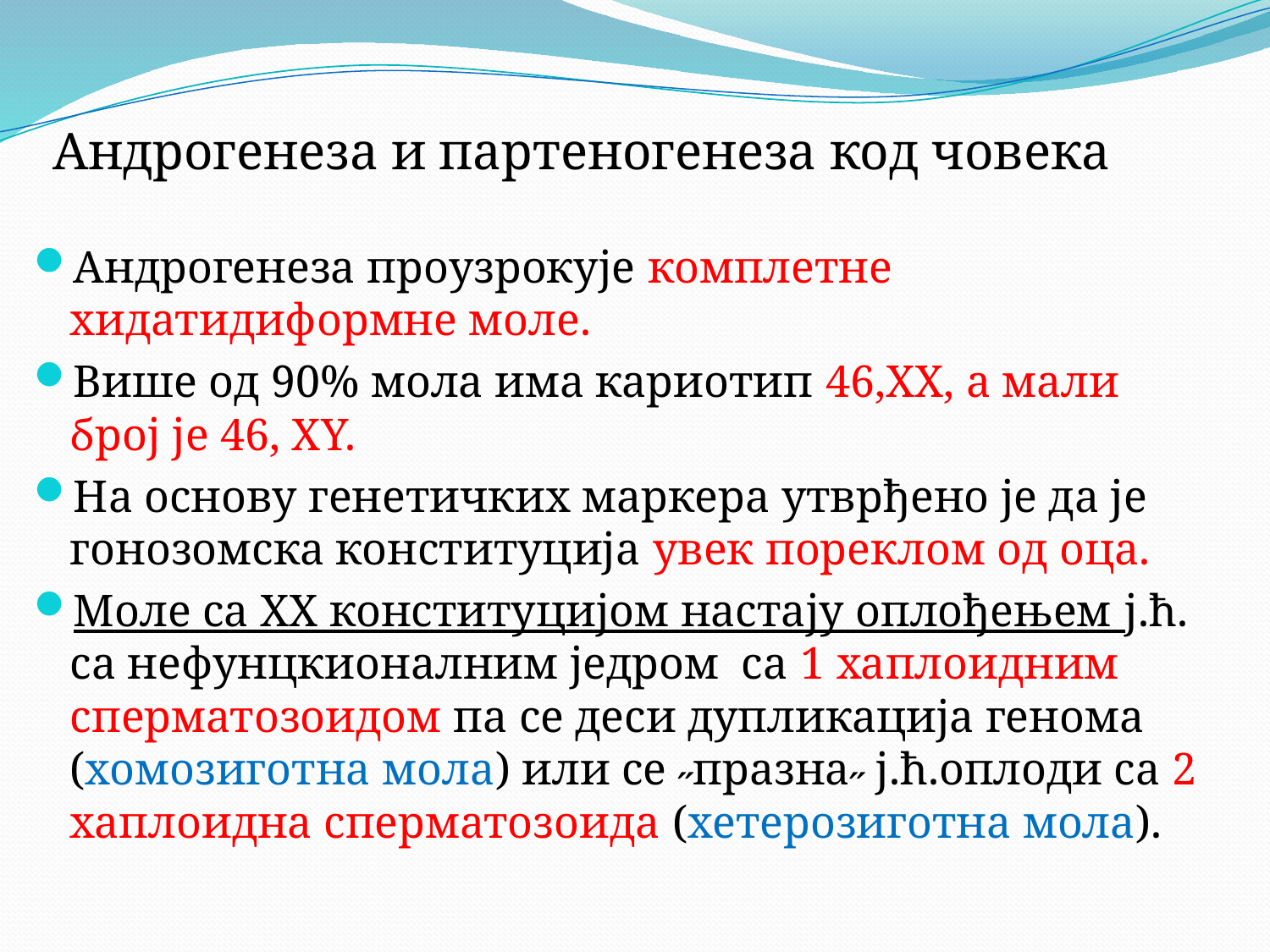

# Андрогенеза и партеногенеза код човека
Андрогенеза проузрокује комплетне хидатидиформне моле.
Више од 90% мола има кариотип 46,ХХ, а мали број је 46, ХY.
На основу генетичких маркера утврђено је да је гонозомска конституција увек пореклом од оца.
Моле са ХХ конституцијом настају оплођењем ј.ћ. са нефунцкионалним једром  са 1 хаплоидним  сперматозоидом па се деси дупликација генома (хомозиготна мола) или се ˶празна˶ ј.ћ.оплоди са 2 хаплоидна сперматозоида (хетерозиготна мола).